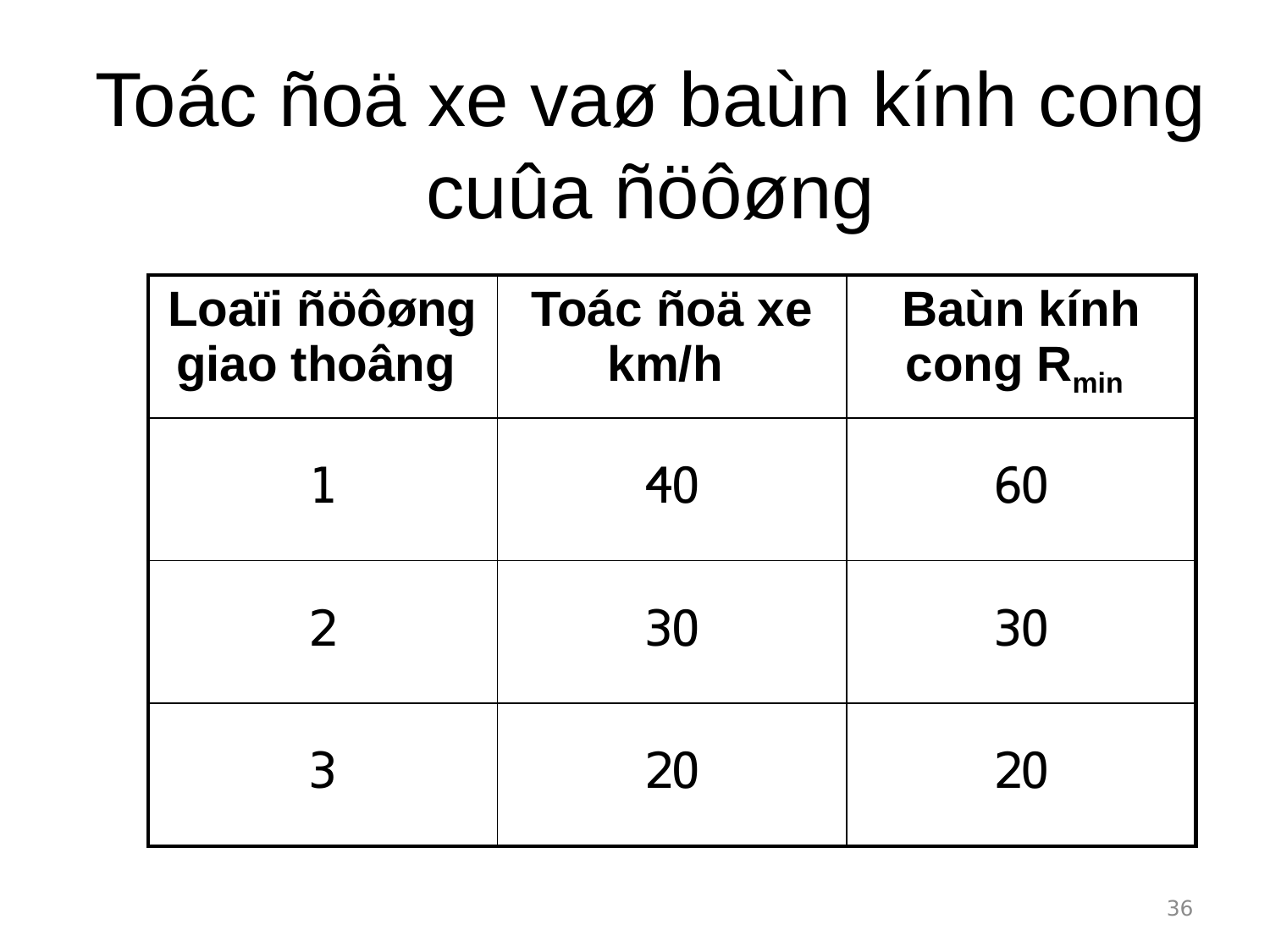

# Toác ñoä xe vaø baùn kính cong cuûa ñöôøng
| Loaïi ñöôøng giao thoâng | Toác ñoä xe km/h | Baùn kính cong Rmin |
| --- | --- | --- |
| 1 | 40 | 60 |
| 2 | 30 | 30 |
| 3 | 20 | 20 |
36